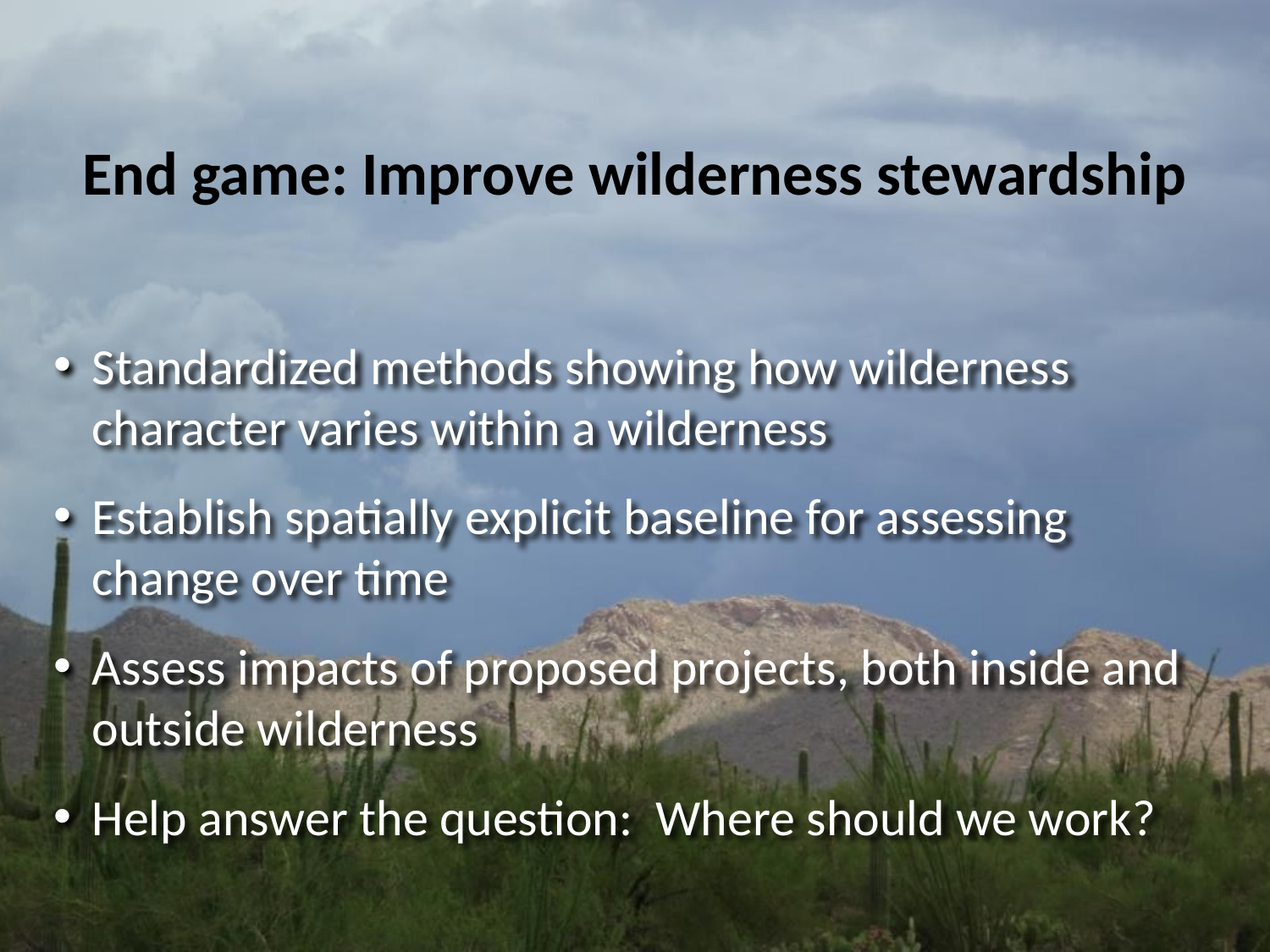

# End game: Improve wilderness stewardship
Standardized methods showing how wilderness character varies within a wilderness
Establish spatially explicit baseline for assessing change over time
Assess impacts of proposed projects, both inside and outside wilderness
Help answer the question:  Where should we work?